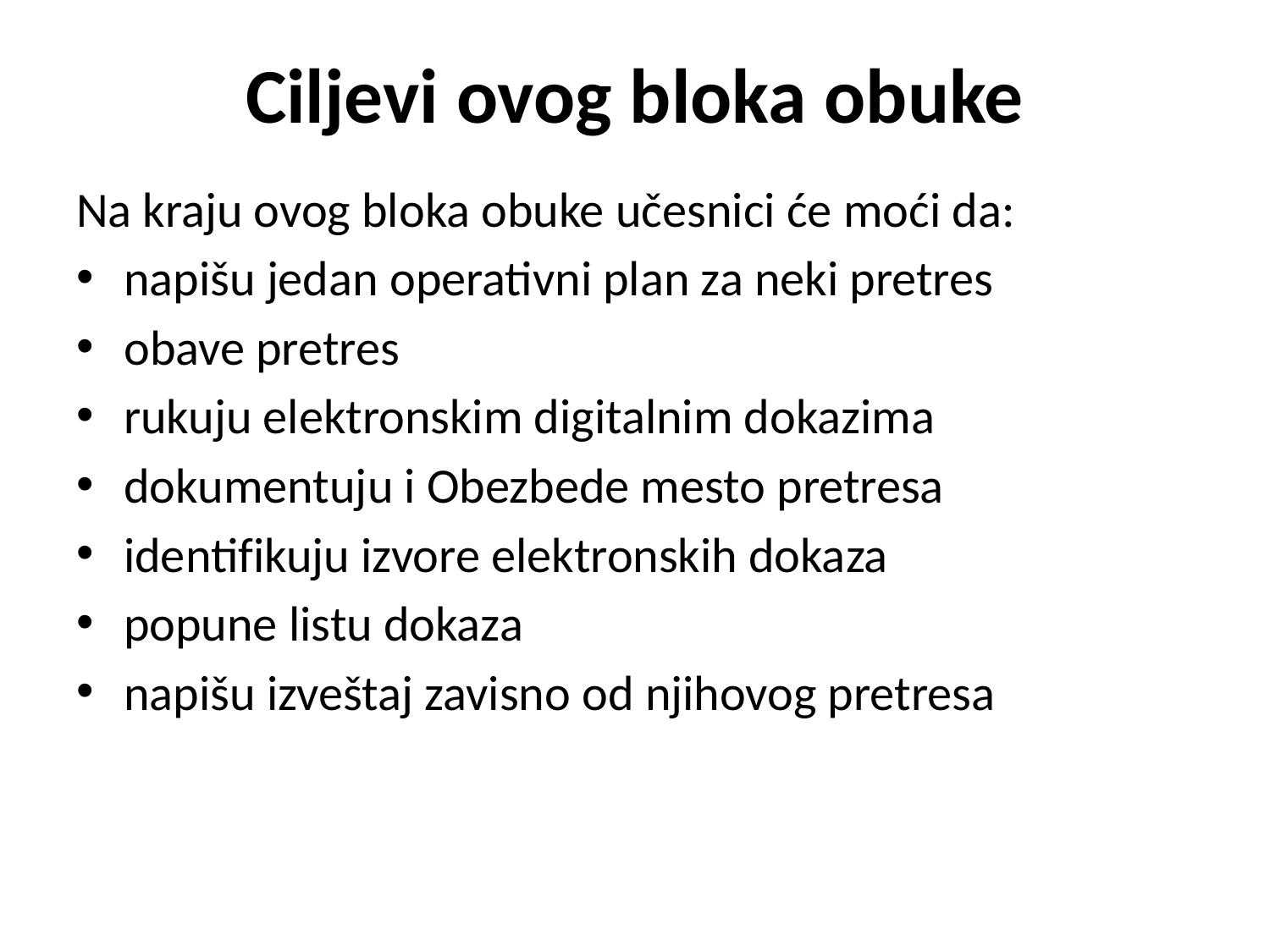

# Ciljevi ovog bloka obuke
Na kraju ovog bloka obuke učesnici će moći da:
napišu jedan operativni plan za neki pretres
obave pretres
rukuju elektronskim digitalnim dokazima
dokumentuju i Obezbede mesto pretresa
identifikuju izvore elektronskih dokaza
popune listu dokaza
napišu izveštaj zavisno od njihovog pretresa